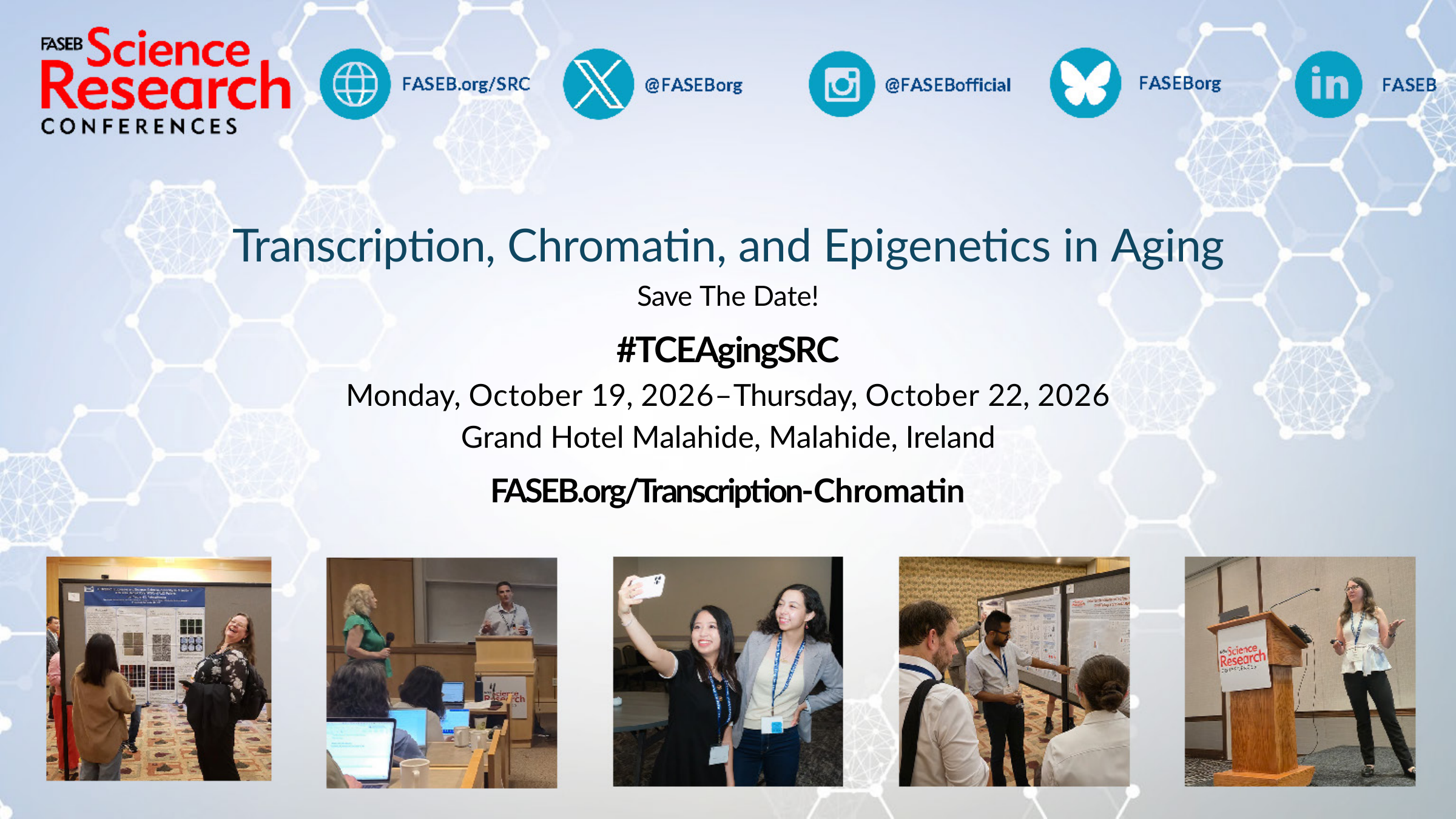

# Transcription, Chromatin, and Epigenetics in Aging
Save The Date!
#TCEAgingSRC
Monday, October 19, 2026–Thursday, October 22, 2026
Grand Hotel Malahide, Malahide, Ireland
FASEB.org/Transcription-Chromatin